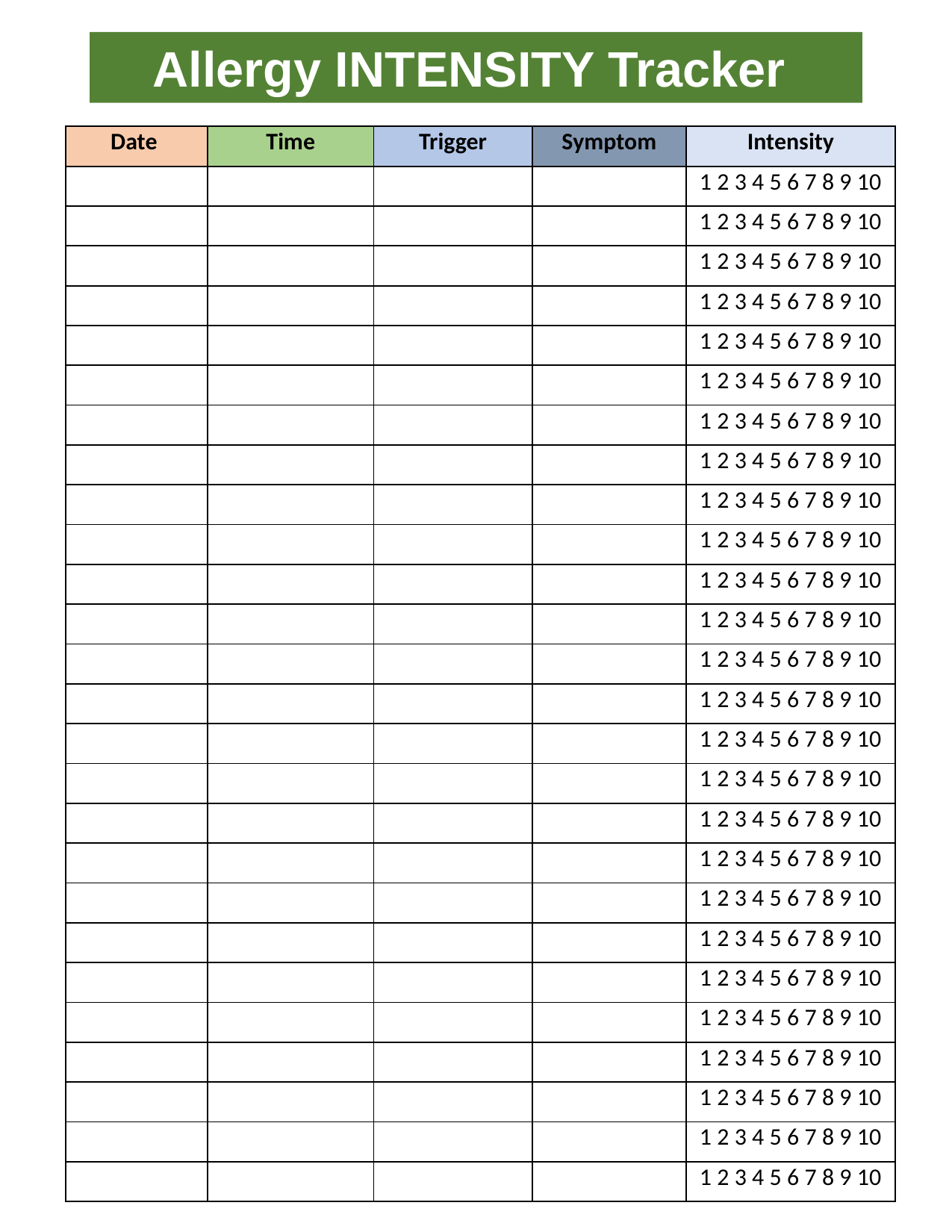

Allergy INTENSITY Tracker
| Date | Time | Trigger | Symptom | Intensity |
| --- | --- | --- | --- | --- |
|  |  |  |  | 1 2 3 4 5 6 7 8 9 10 |
|  |  |  |  | 1 2 3 4 5 6 7 8 9 10 |
|  |  |  |  | 1 2 3 4 5 6 7 8 9 10 |
|  |  |  |  | 1 2 3 4 5 6 7 8 9 10 |
|  |  |  |  | 1 2 3 4 5 6 7 8 9 10 |
|  |  |  |  | 1 2 3 4 5 6 7 8 9 10 |
|  |  |  |  | 1 2 3 4 5 6 7 8 9 10 |
|  |  |  |  | 1 2 3 4 5 6 7 8 9 10 |
|  |  |  |  | 1 2 3 4 5 6 7 8 9 10 |
|  |  |  |  | 1 2 3 4 5 6 7 8 9 10 |
|  |  |  |  | 1 2 3 4 5 6 7 8 9 10 |
|  |  |  |  | 1 2 3 4 5 6 7 8 9 10 |
|  |  |  |  | 1 2 3 4 5 6 7 8 9 10 |
|  |  |  |  | 1 2 3 4 5 6 7 8 9 10 |
|  |  |  |  | 1 2 3 4 5 6 7 8 9 10 |
|  |  |  |  | 1 2 3 4 5 6 7 8 9 10 |
|  |  |  |  | 1 2 3 4 5 6 7 8 9 10 |
|  |  |  |  | 1 2 3 4 5 6 7 8 9 10 |
|  |  |  |  | 1 2 3 4 5 6 7 8 9 10 |
|  |  |  |  | 1 2 3 4 5 6 7 8 9 10 |
|  |  |  |  | 1 2 3 4 5 6 7 8 9 10 |
|  |  |  |  | 1 2 3 4 5 6 7 8 9 10 |
|  |  |  |  | 1 2 3 4 5 6 7 8 9 10 |
|  |  |  |  | 1 2 3 4 5 6 7 8 9 10 |
|  |  |  |  | 1 2 3 4 5 6 7 8 9 10 |
|  |  |  |  | 1 2 3 4 5 6 7 8 9 10 |